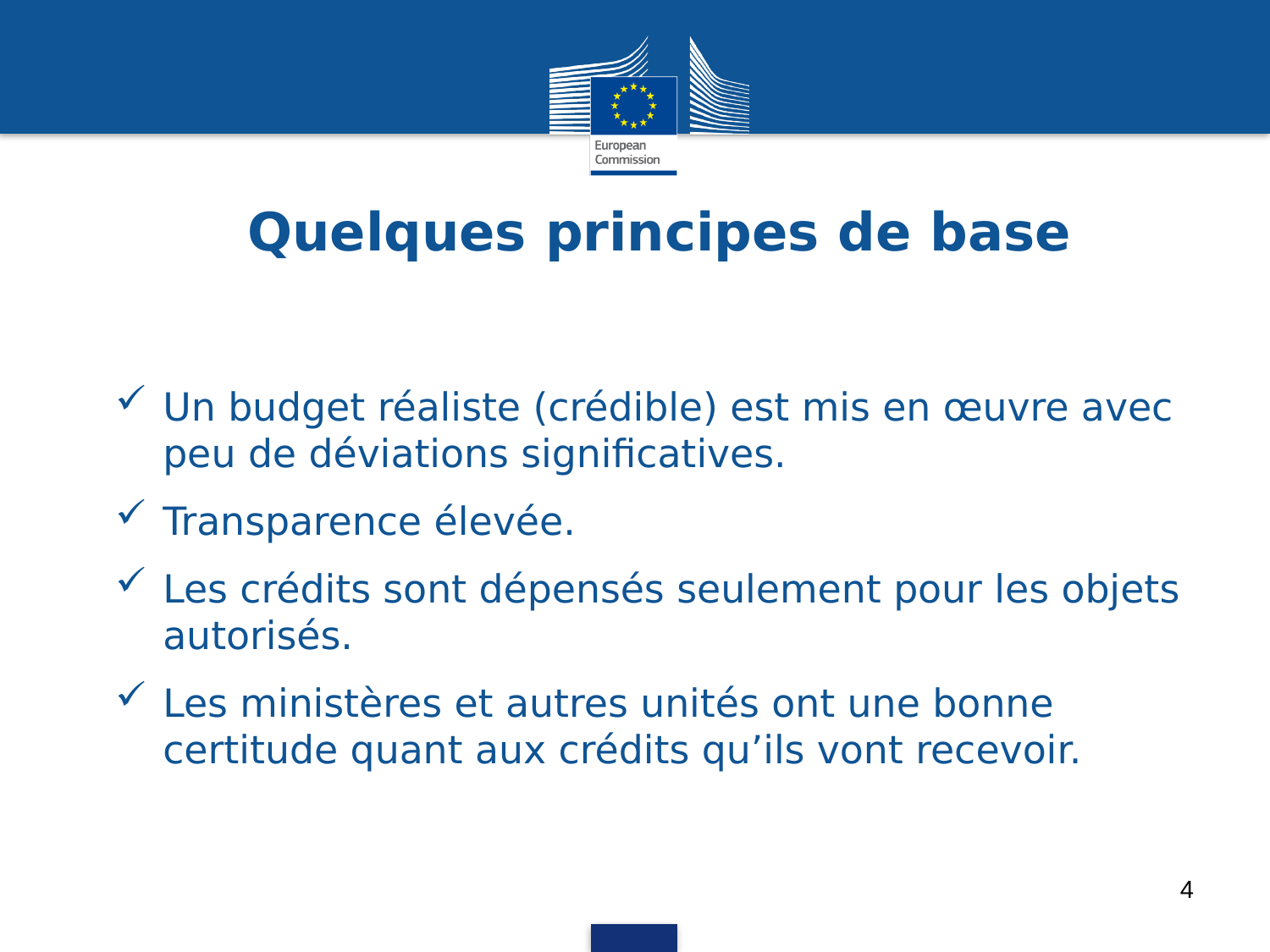

# Quelques principes de base
Un budget réaliste (crédible) est mis en œuvre avec peu de déviations significatives.
Transparence élevée.
Les crédits sont dépensés seulement pour les objets autorisés.
Les ministères et autres unités ont une bonne certitude quant aux crédits qu’ils vont recevoir.
4